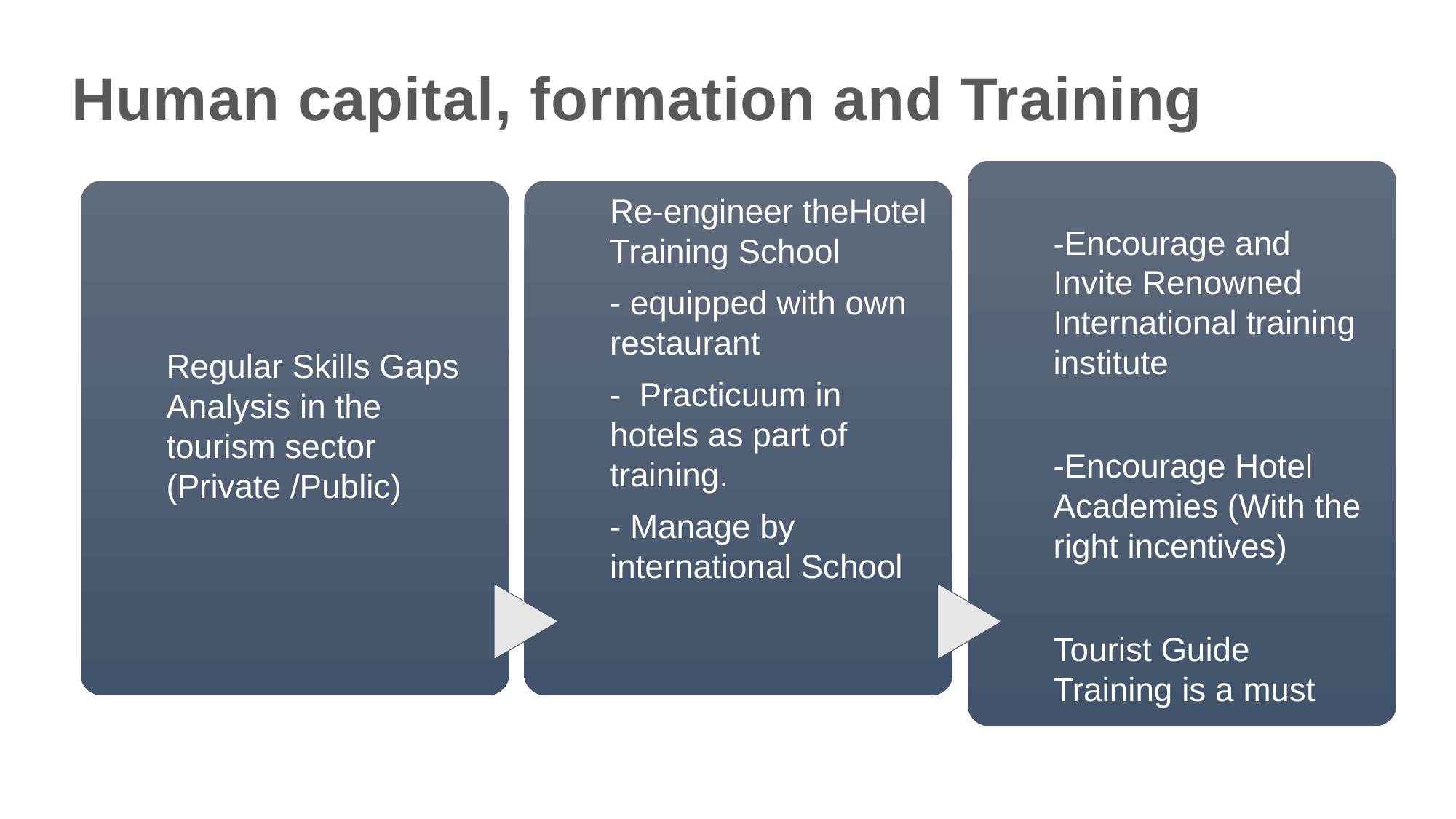

Human capital, formation and Training

Regular Skills Gaps Analysis in the tourism sector (Private /Public)

Re-engineer theHotel Training School
- equipped with own restaurant
-  Practicuum in hotels as part of training.
- Manage by international School

-Encourage and Invite Renowned International training institute

-Encourage Hotel Academies (With the right incentives)

Tourist Guide Training is a must